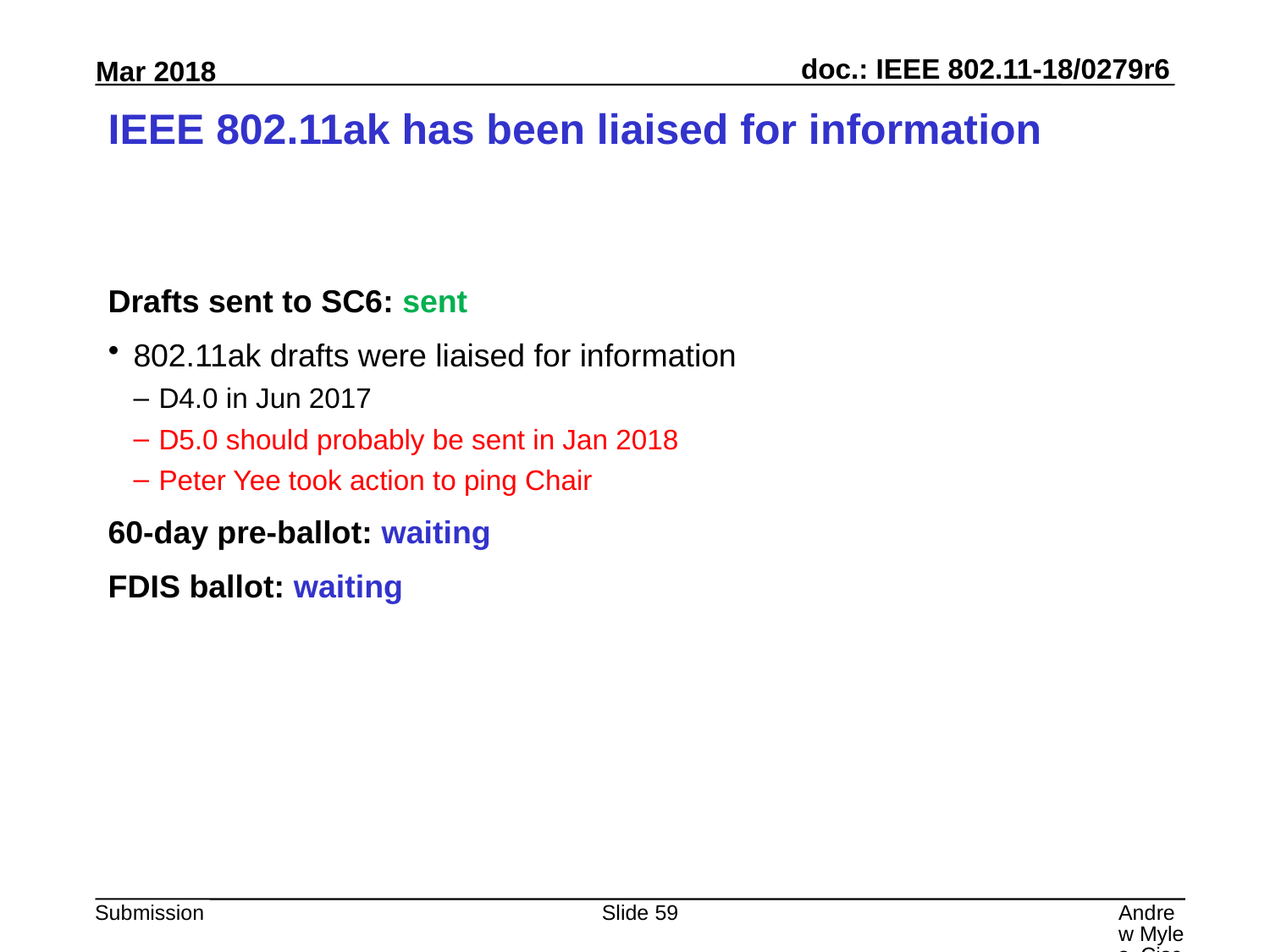

# IEEE 802.11ak has been liaised for information
Drafts sent to SC6: sent
802.11ak drafts were liaised for information
D4.0 in Jun 2017
D5.0 should probably be sent in Jan 2018
Peter Yee took action to ping Chair
60-day pre-ballot: waiting
FDIS ballot: waiting
Slide 59
Andrew Myles, Cisco